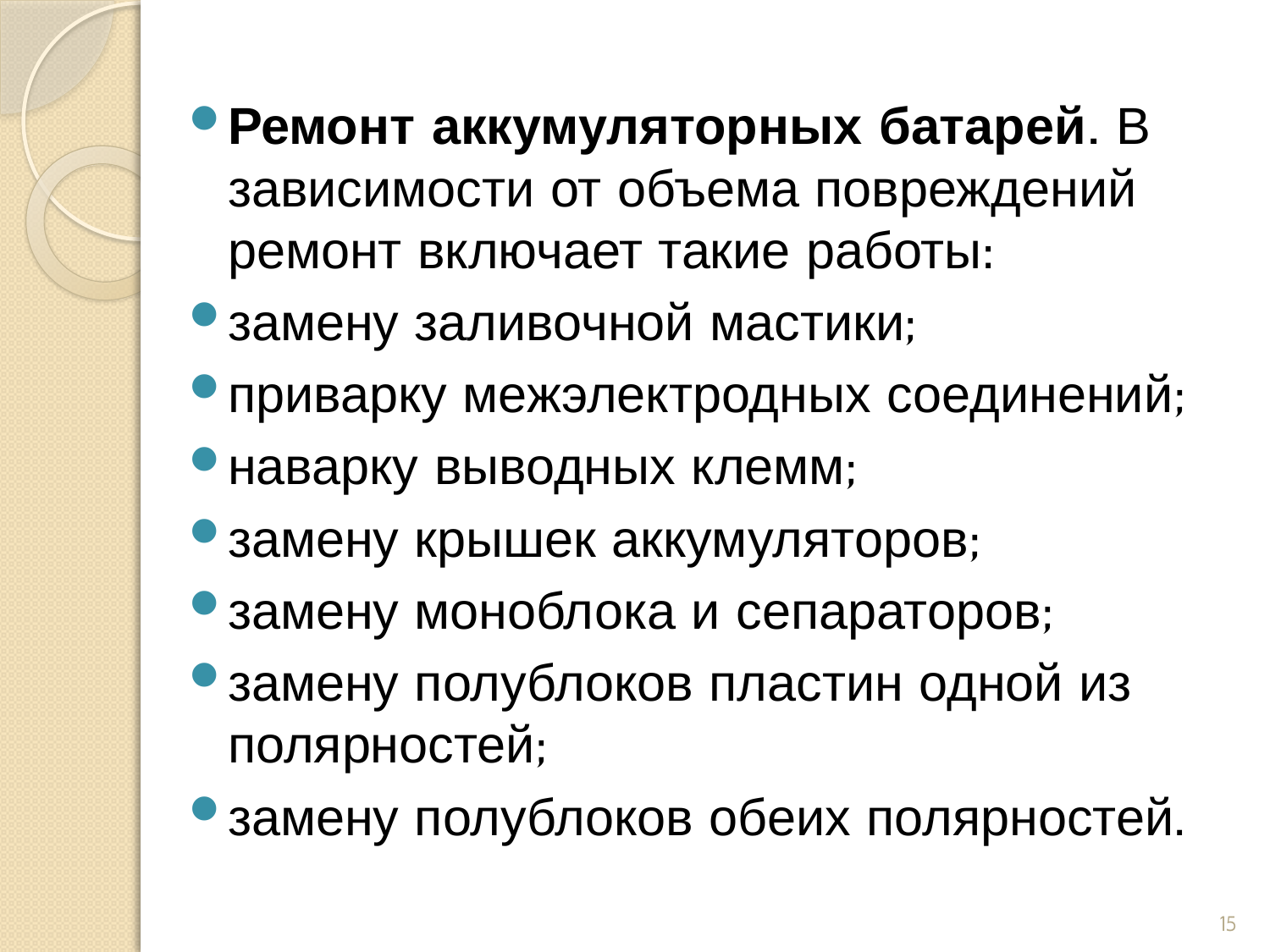

Ремонт аккумуляторных батарей. В зависимости от объема повреждений ремонт включает такие работы:
замену заливочной мастики;
приварку межэлектродных соединений;
наварку выводных клемм;
замену крышек аккумуляторов;
замену моноблока и сепараторов;
замену полублоков пластин одной из полярностей;
замену полублоков обеих полярностей.
15